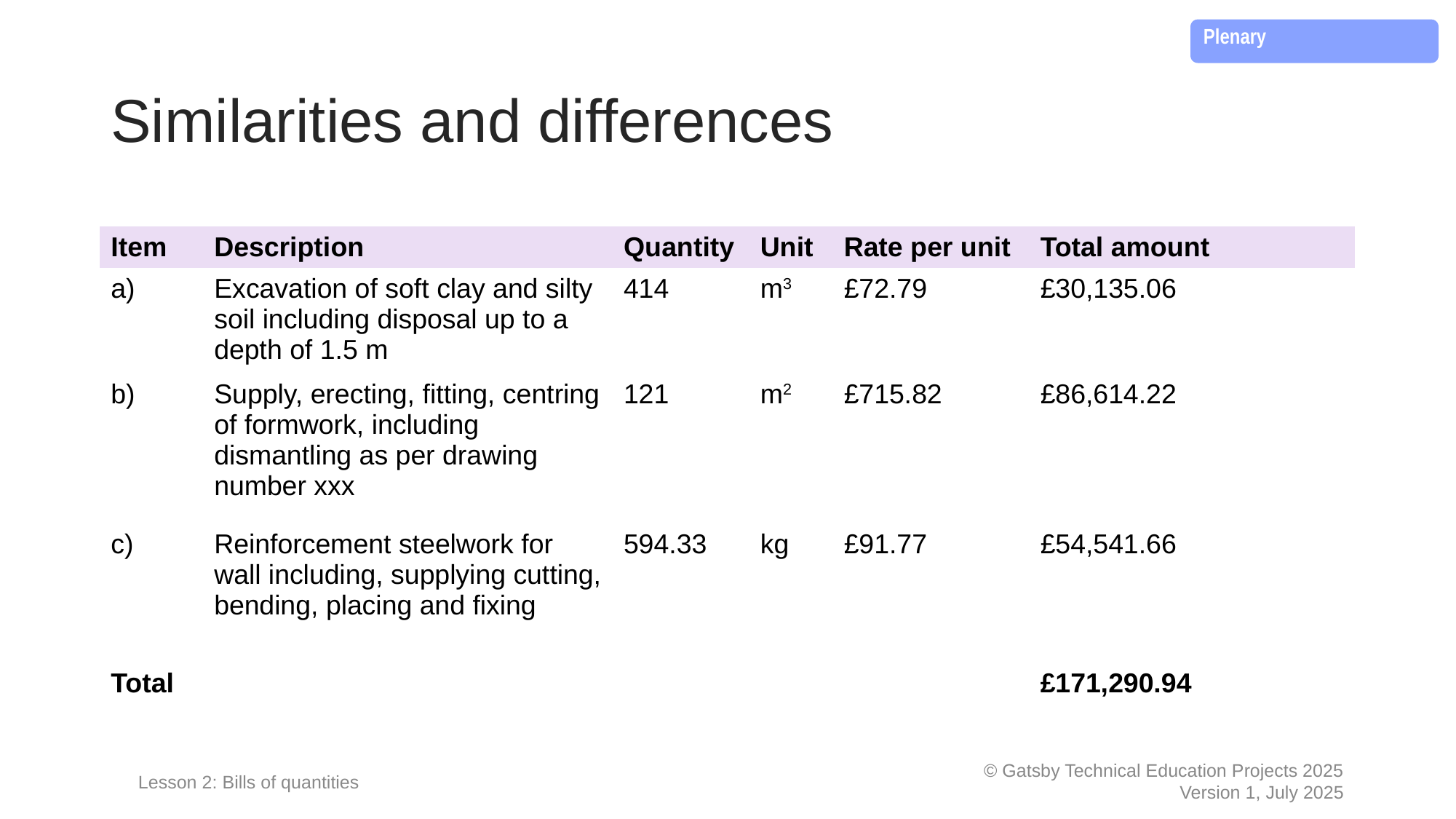

Plenary
# Similarities and differences
| Item | Description | Quantity | Unit | Rate per unit | Total amount |
| --- | --- | --- | --- | --- | --- |
| a) | Excavation of soft clay and silty soil including disposal up to a depth of 1.5 m | 414 | m3 | £72.79 | £30,135.06 |
| b) | Supply, erecting, fitting, centring of formwork, including dismantling as per drawing number xxx | 121 | m2 | £715.82 | £86,614.22 |
| c) | Reinforcement steelwork for wall including, supplying cutting, bending, placing and fixing | 594.33 | kg | £91.77 | £54,541.66 |
| Total |  |  |  |  | £171,290.94 |
Lesson 2: Bills of quantities